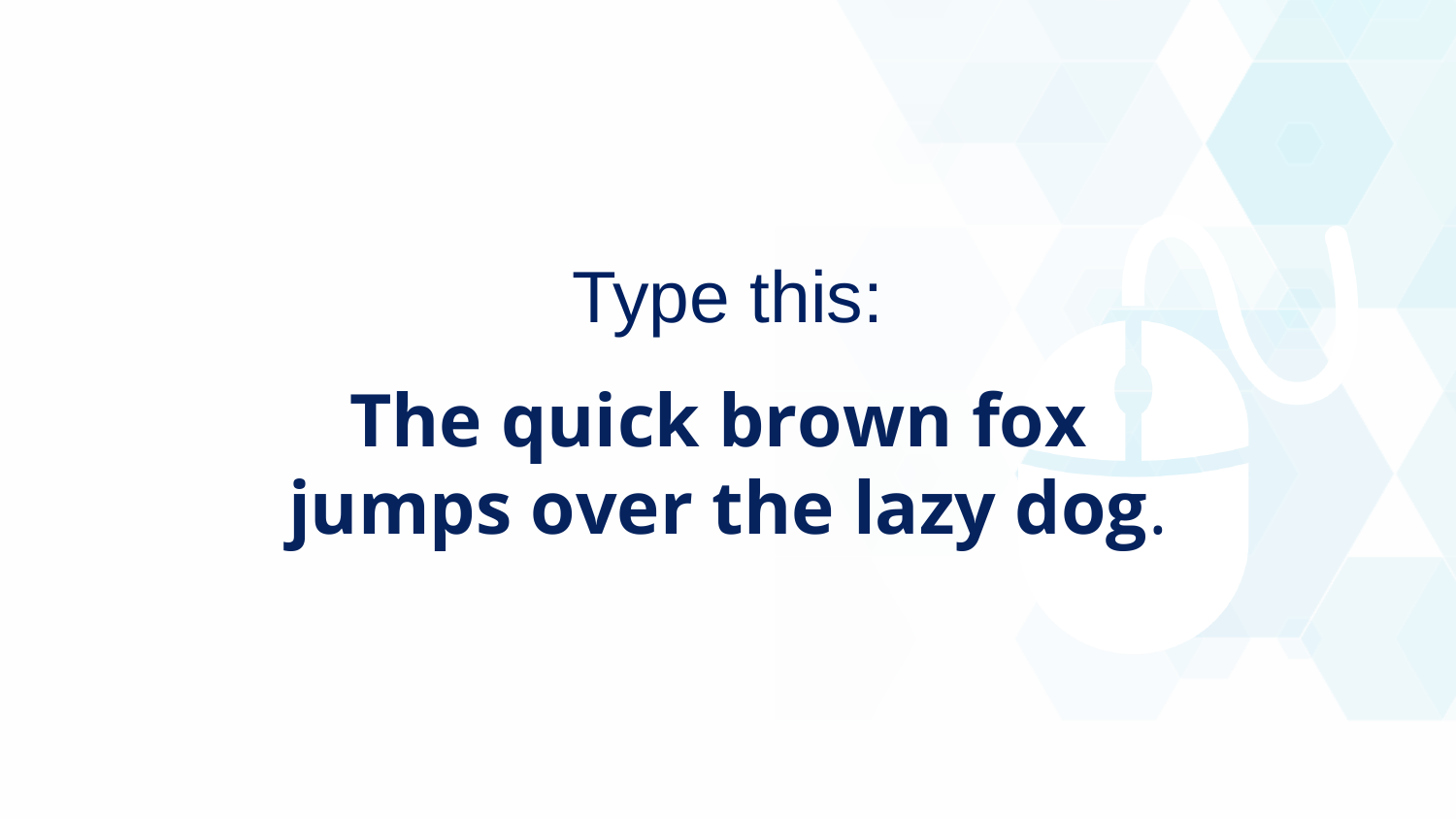

Type this:
The quick brown fox
jumps over the lazy dog.